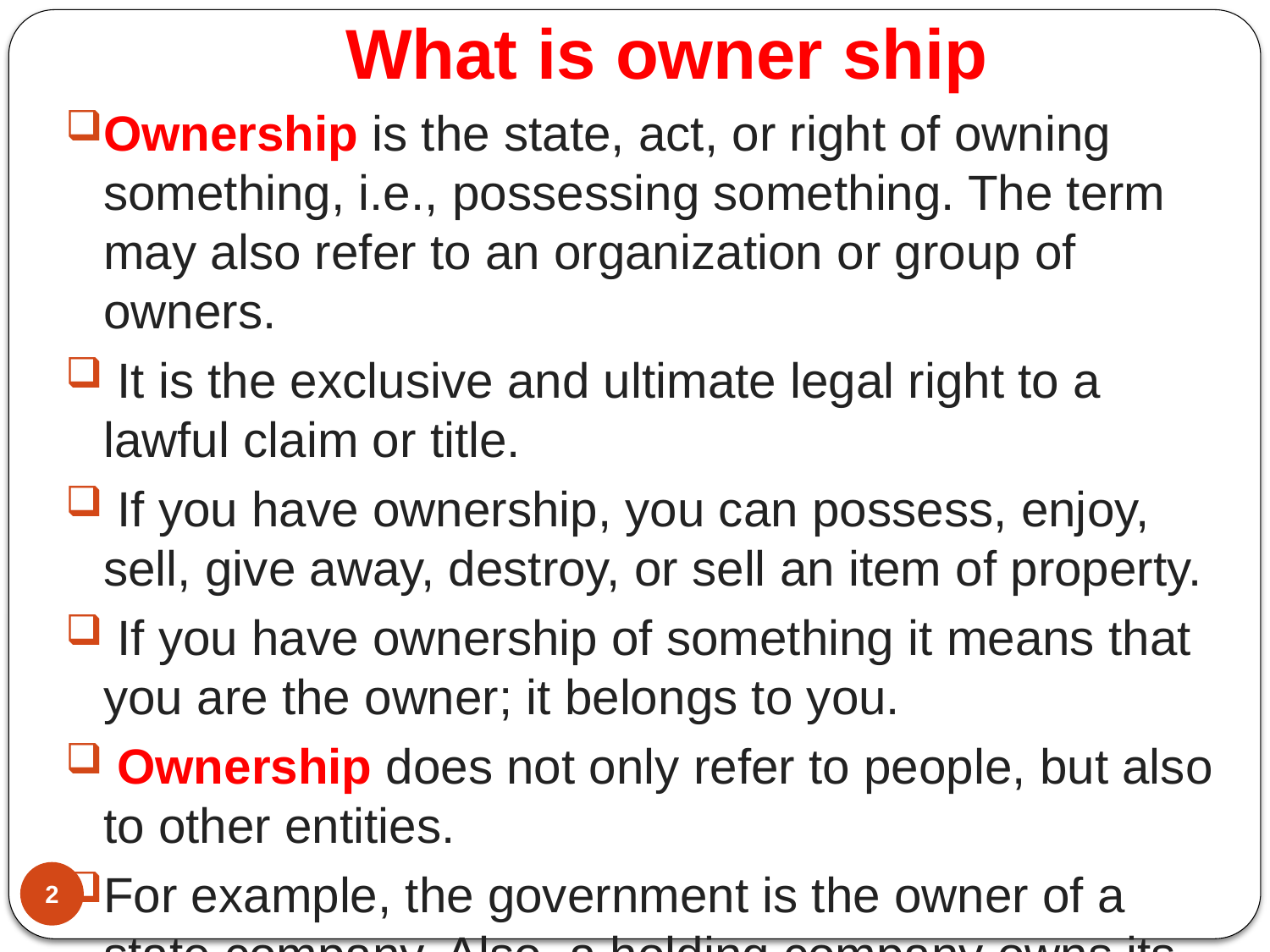

# What is owner ship
Ownership is the state, act, or right of owning something, i.e., possessing something. The term may also refer to an organization or group of owners.
 It is the exclusive and ultimate legal right to a lawful claim or title.
 If you have ownership, you can possess, enjoy, sell, give away, destroy, or sell an item of property.
 If you have ownership of something it means that you are the owner; it belongs to you.
 Ownership does not only refer to people, but also to other entities.
For example, the government is the owner of a state company. Also, a holding company owns its subsidiary businesses.

2